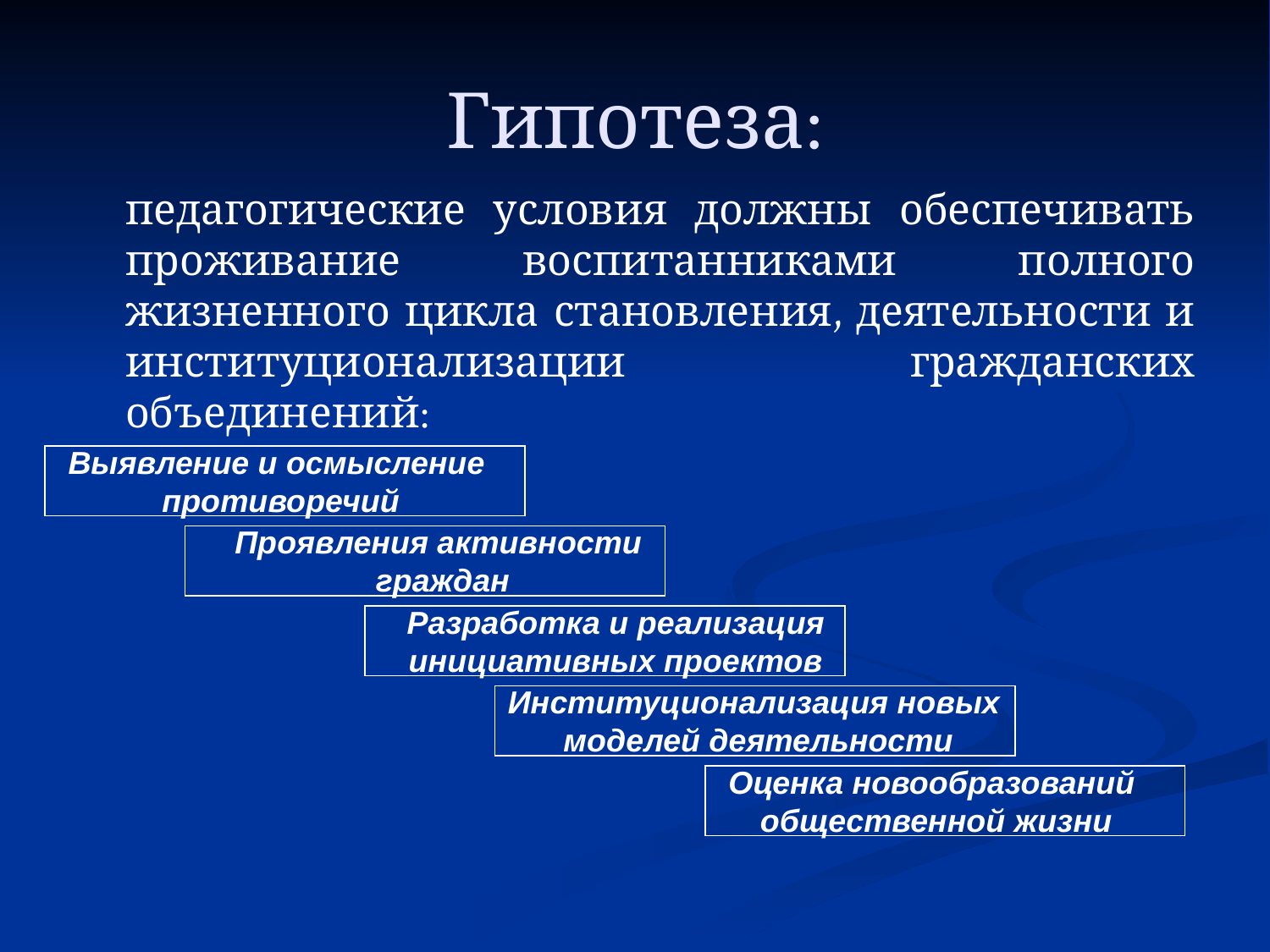

# Гипотеза:
	педагогические условия должны обеспечивать проживание воспитанниками полного жизненного цикла становления, деятельности и институционализации гражданских объединений:

Выявление и осмысление
противоречий

Проявления активности
граждан

Разработка и реализация
инициативных проектов

Институционализация новых
моделей деятельности

Оценка новообразований
общественной жизни